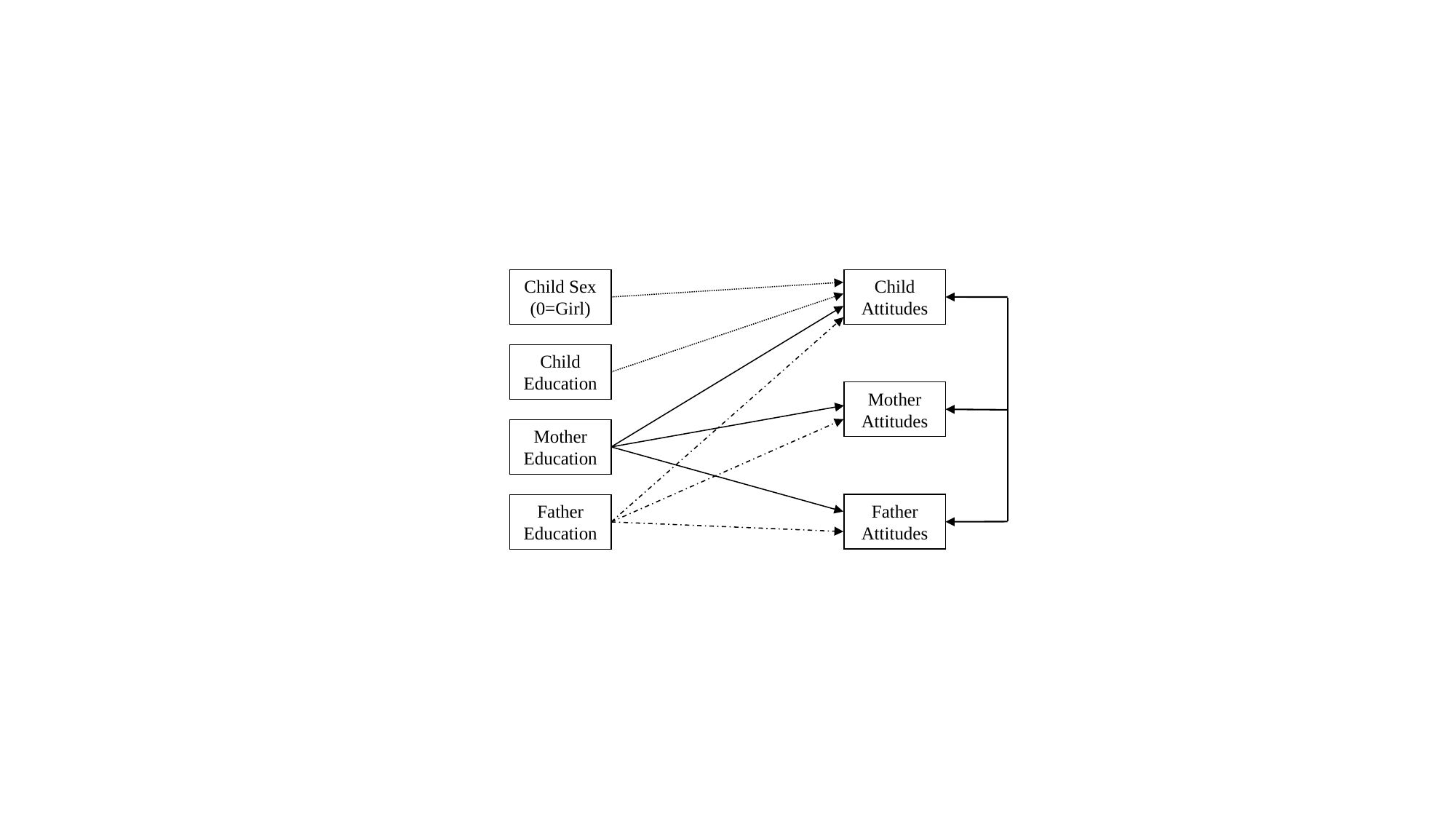

Child Sex (0=Girl)
Child Attitudes
Child Education
Mother Attitudes
Mother Education
Father Attitudes
Father Education